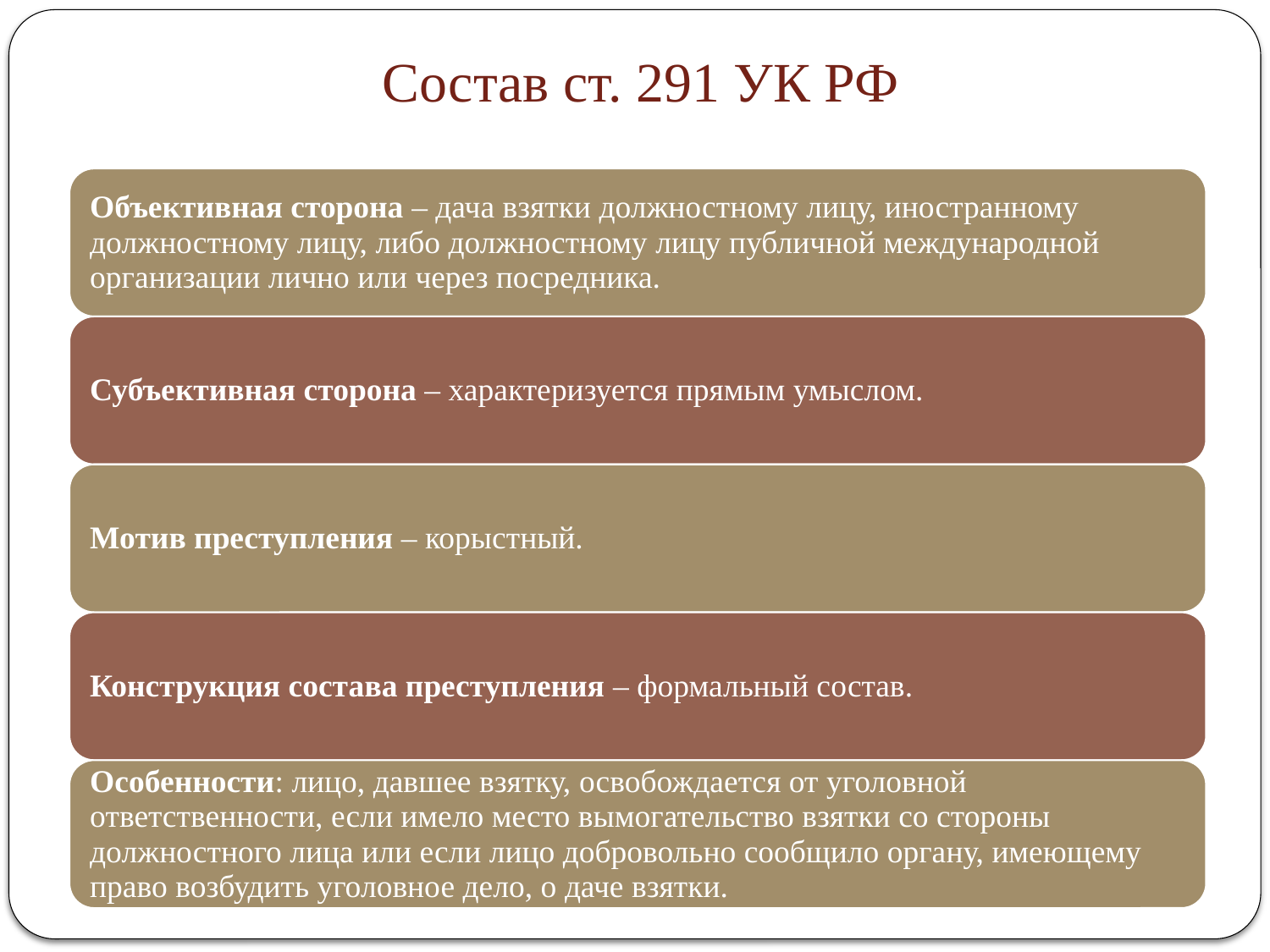

# Состав ст. 291 УК РФ
Объективная сторона – дача взятки должностному лицу, иностранному должностному лицу, либо должностному лицу публичной международной организации лично или через посредника.
Субъективная сторона – характеризуется прямым умыслом.
Мотив преступления – корыстный.
Конструкция состава преступления – формальный состав.
Особенности: лицо, давшее взятку, освобождается от уголовной ответственности, если имело место вымогательство взятки со стороны должностного лица или если лицо добровольно сообщило органу, имеющему право возбудить уголовное дело, о даче взятки.